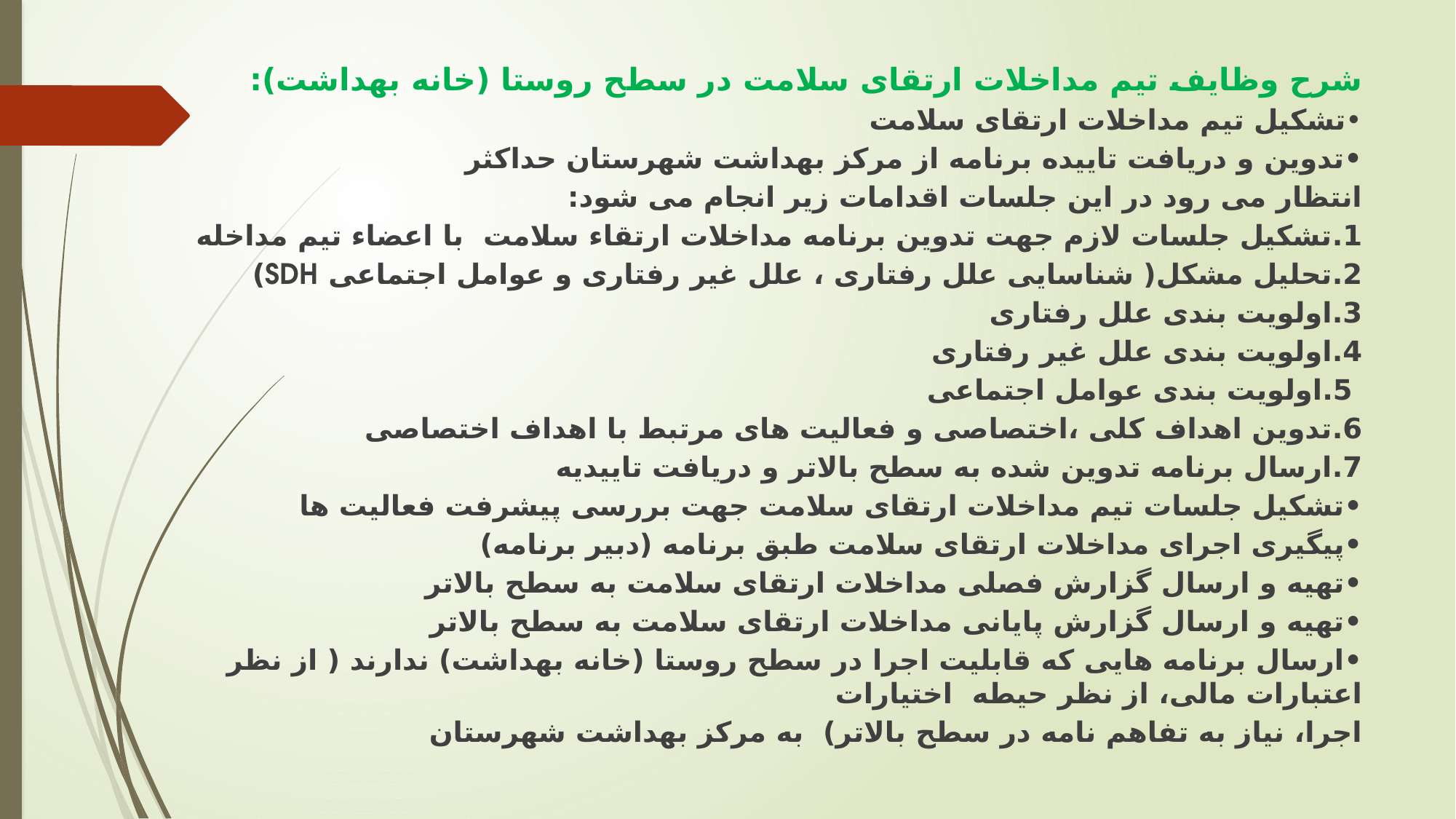

شرح وظایف تیم مداخلات ارتقای سلامت در سطح روستا (خانه بهداشت):
•	تشکیل تیم مداخلات ارتقای سلامت
•	تدوین و دریافت تاییده برنامه از مرکز بهداشت شهرستان حداکثر
انتظار می رود در این جلسات اقدامات زیر انجام می شود:
1.	تشکیل جلسات لازم جهت تدوین برنامه مداخلات ارتقاء سلامت  با اعضاء تیم مداخله
2.	تحلیل مشکل( شناسایی علل رفتاری ، علل غیر رفتاری و عوامل اجتماعی SDH)
3.	اولویت بندی علل رفتاری
4.	اولویت بندی علل غیر رفتاری
 5.	اولویت بندی عوامل اجتماعی
6.	تدوین اهداف کلی ،اختصاصی و فعالیت های مرتبط با اهداف اختصاصی
7.	ارسال برنامه تدوین شده به سطح بالاتر و دریافت تاییدیه
•	تشکیل جلسات تیم مداخلات ارتقای سلامت جهت بررسی پیشرفت فعالیت ها
•	پیگیری اجرای مداخلات ارتقای سلامت طبق برنامه (دبیر برنامه)
•	تهیه و ارسال گزارش فصلی مداخلات ارتقای سلامت به سطح بالاتر
•	تهیه و ارسال گزارش پایانی مداخلات ارتقای سلامت به سطح بالاتر
•	ارسال برنامه هایی که قابلیت اجرا در سطح روستا (خانه بهداشت) ندارند ( از نظر اعتبارات مالی، از نظر حیطه  اختیارات
اجرا، نیاز به تفاهم نامه در سطح بالاتر)  به مرکز بهداشت شهرستان